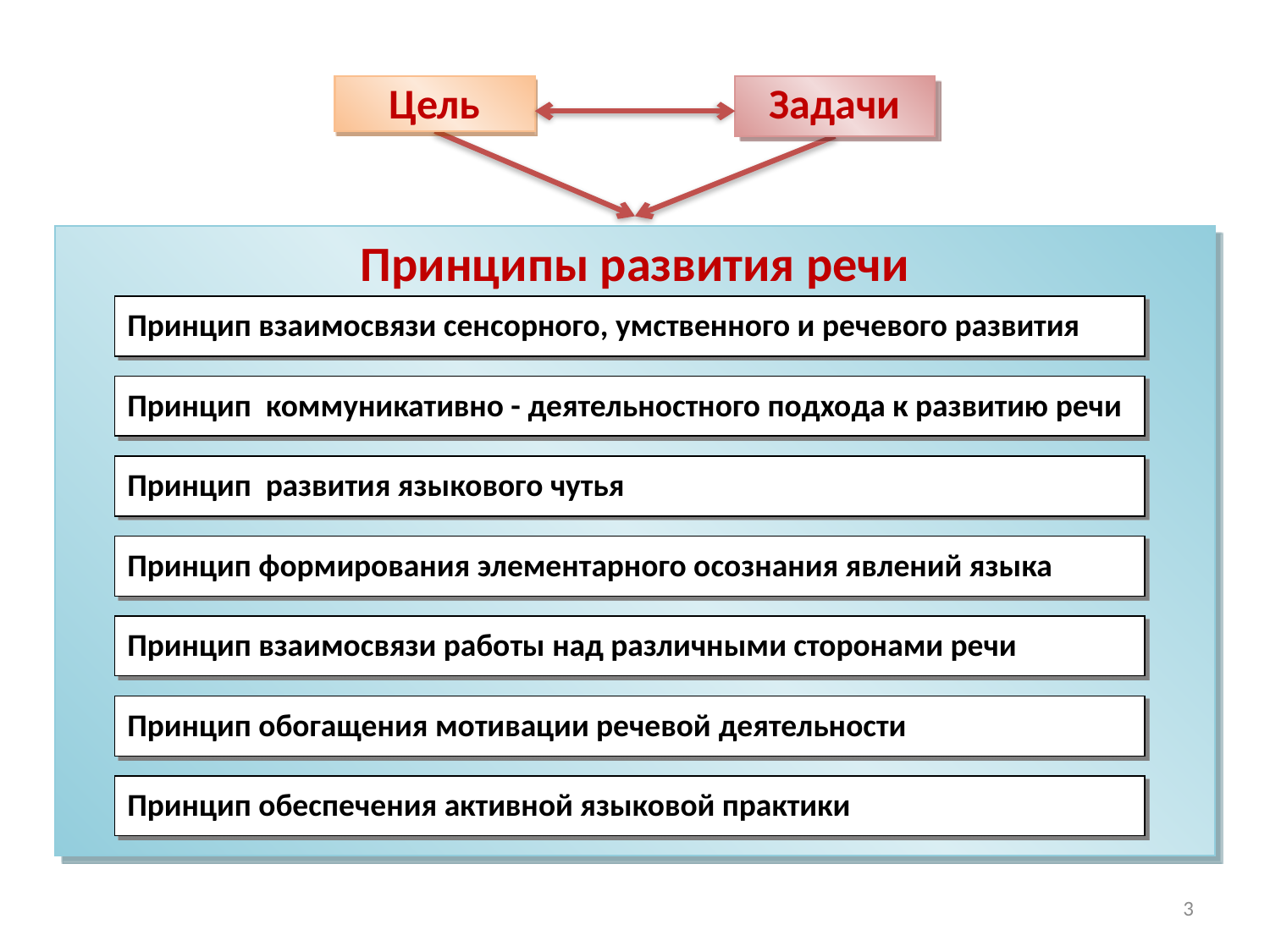

Цель
Задачи
Принципы развития речи
Принцип взаимосвязи сенсорного, умственного и речевого развития
Принцип  коммуникативно - деятельностного подхода к развитию речи
Принцип  развития языкового чутья
Принцип формирования элементарного осознания явлений языка
Принцип взаимосвязи работы над различными сторонами речи
Принцип обогащения мотивации речевой деятельности
Принцип обеспечения активной языковой практики
3